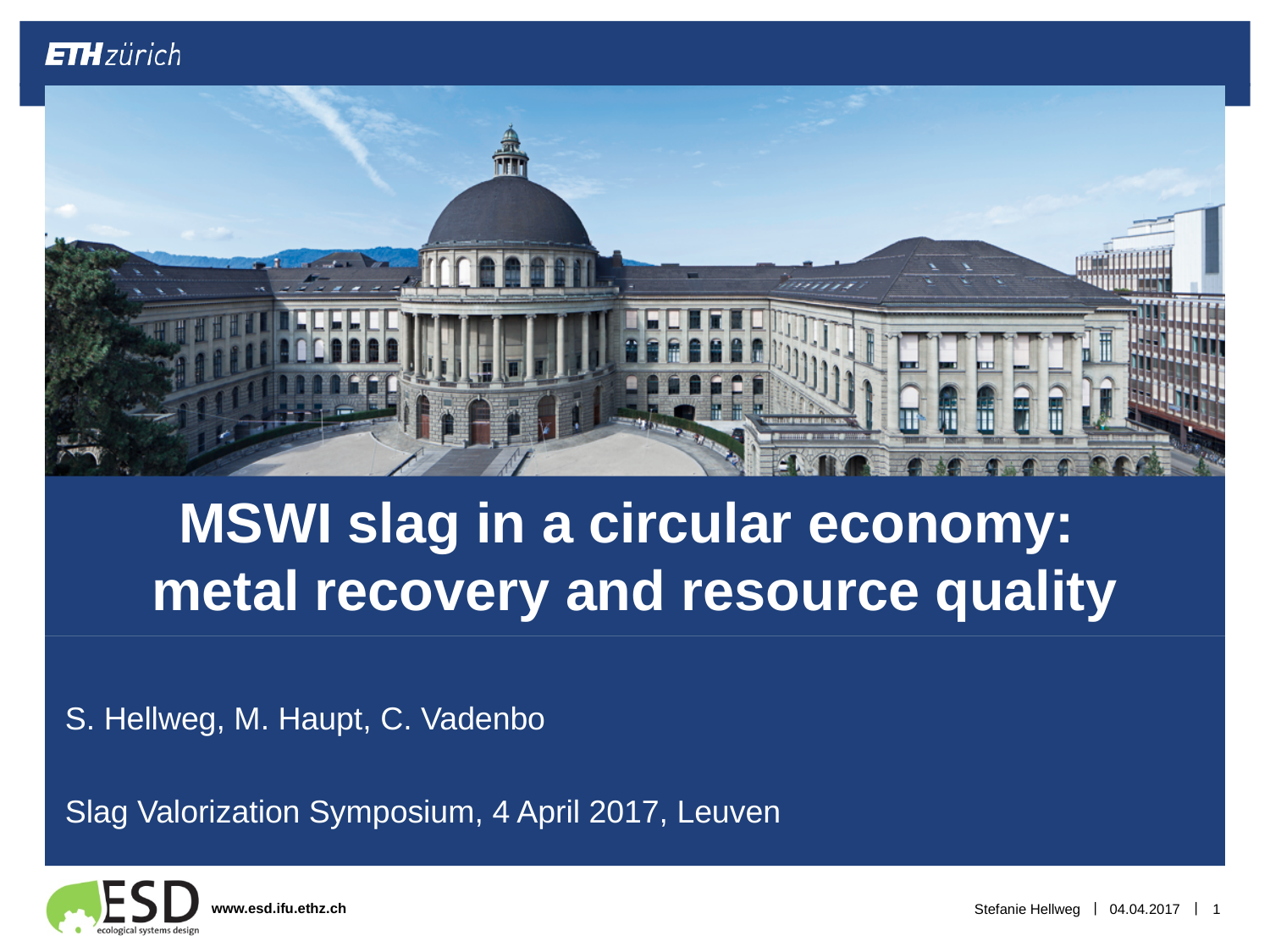

# MSWI slag in a circular economy: metal recovery and resource quality

S. Hellweg, M. Haupt, C. Vadenbo

Slag Valorization Symposium, 4 April 2017, Leuven

Stefanie Hellweg
04.04.2017
1